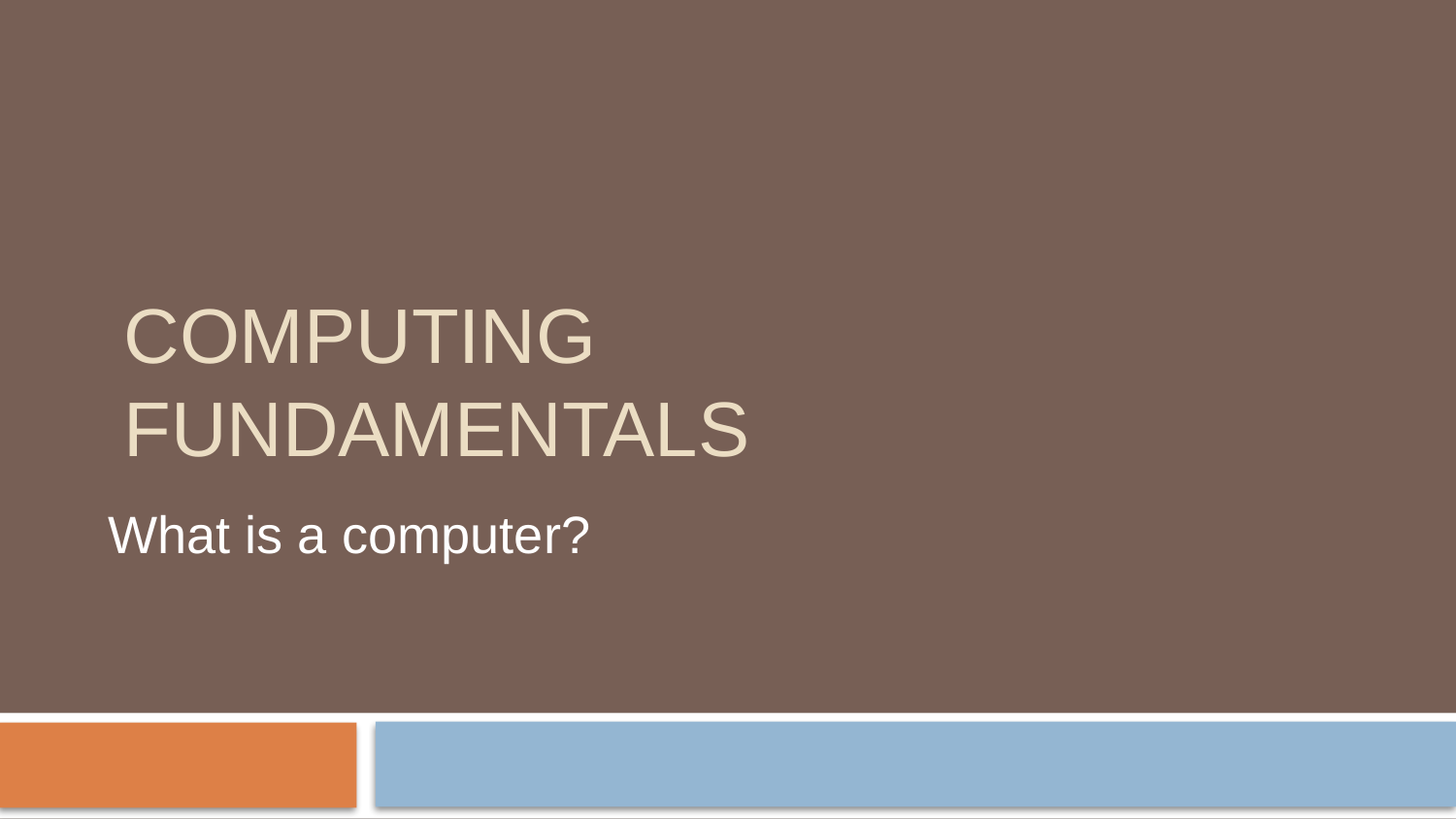

# Computing Fundamentals
What is a computer?